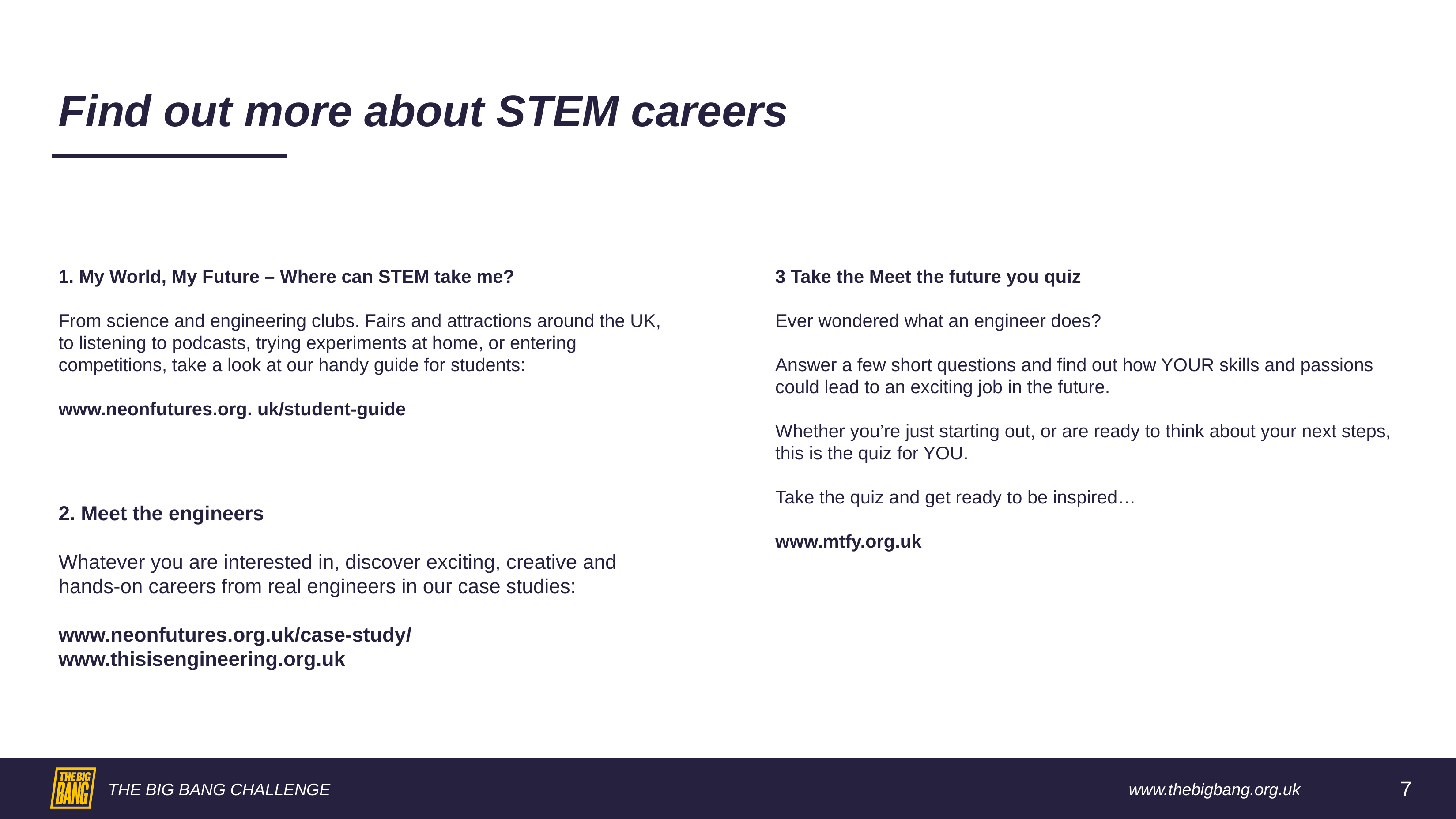

Find out more about STEM careers

1. My World, My Future – Where can STEM take me?

From science and engineering clubs. Fairs and attractions around the UK, to listening to podcasts, trying experiments at home, or entering competitions, take a look at our handy guide for students:

www.neonfutures.org. uk/student-guide

3 Take the Meet the future you quiz

Ever wondered what an engineer does?

Answer a few short questions and find out how YOUR skills and passions could lead to an exciting job in the future.

Whether you’re just starting out, or are ready to think about your next steps, this is the quiz for YOU.

Take the quiz and get ready to be inspired…

www.mtfy.org.uk

2. Meet the engineers

Whatever you are interested in, discover exciting, creative and hands-on careers from real engineers in our case studies:

www.neonfutures.org.uk/case-study/
www.thisisengineering.org.uk